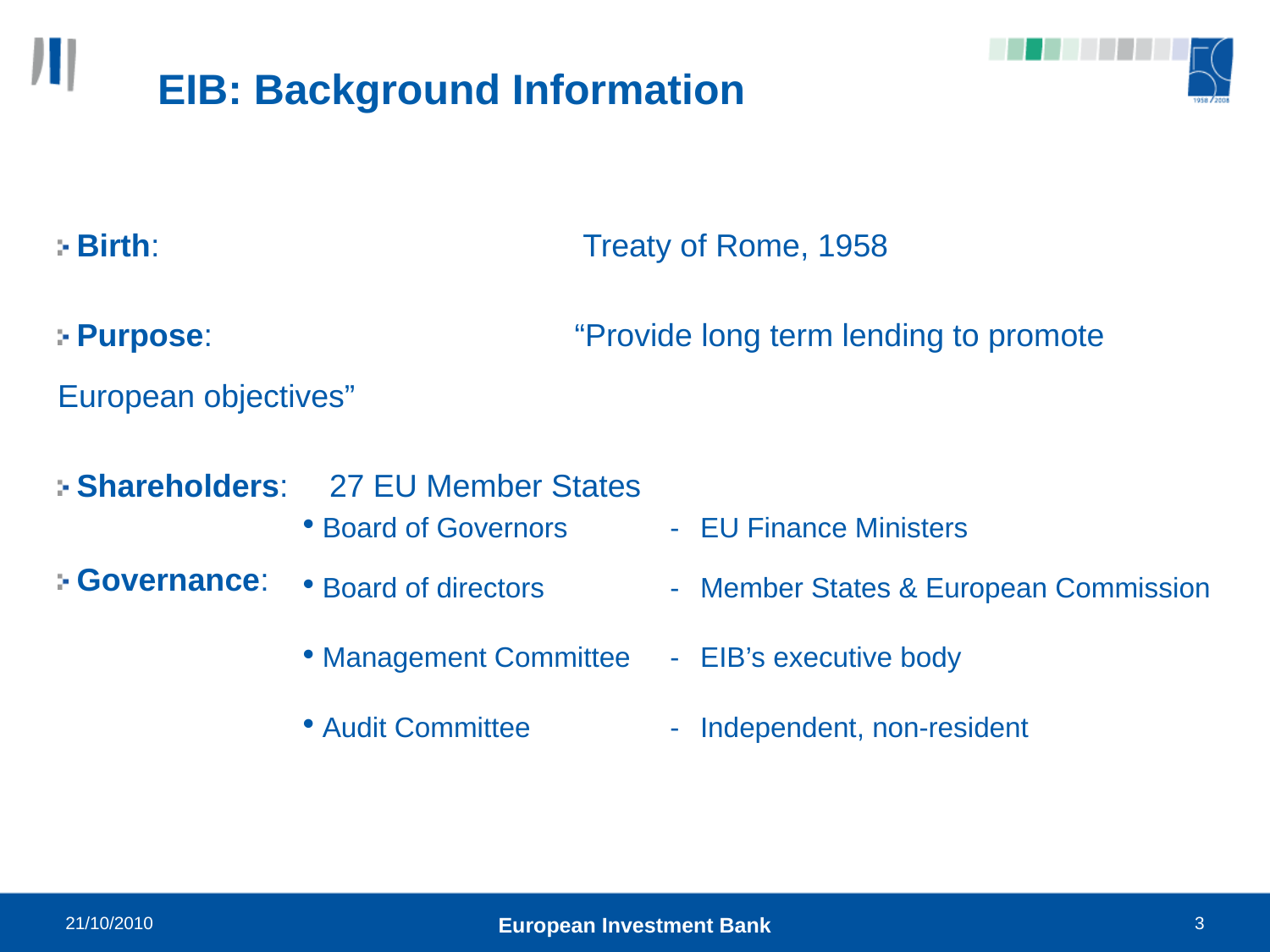

# EIB: Background Information
 Birth:				  Treaty of Rome, 1958
 Purpose: 			 “Provide long term lending to promote European objectives”
 Shareholders:	  27 EU Member States
 Governance:

| Board of Governors | - | EU Finance Ministers |
| --- | --- | --- |
| Board of directors | - | Member States & European Commission |
| Management Committee | - | EIB’s executive body |
| Audit Committee | - | Independent, non-resident |
21/10/2010
European Investment Bank
3